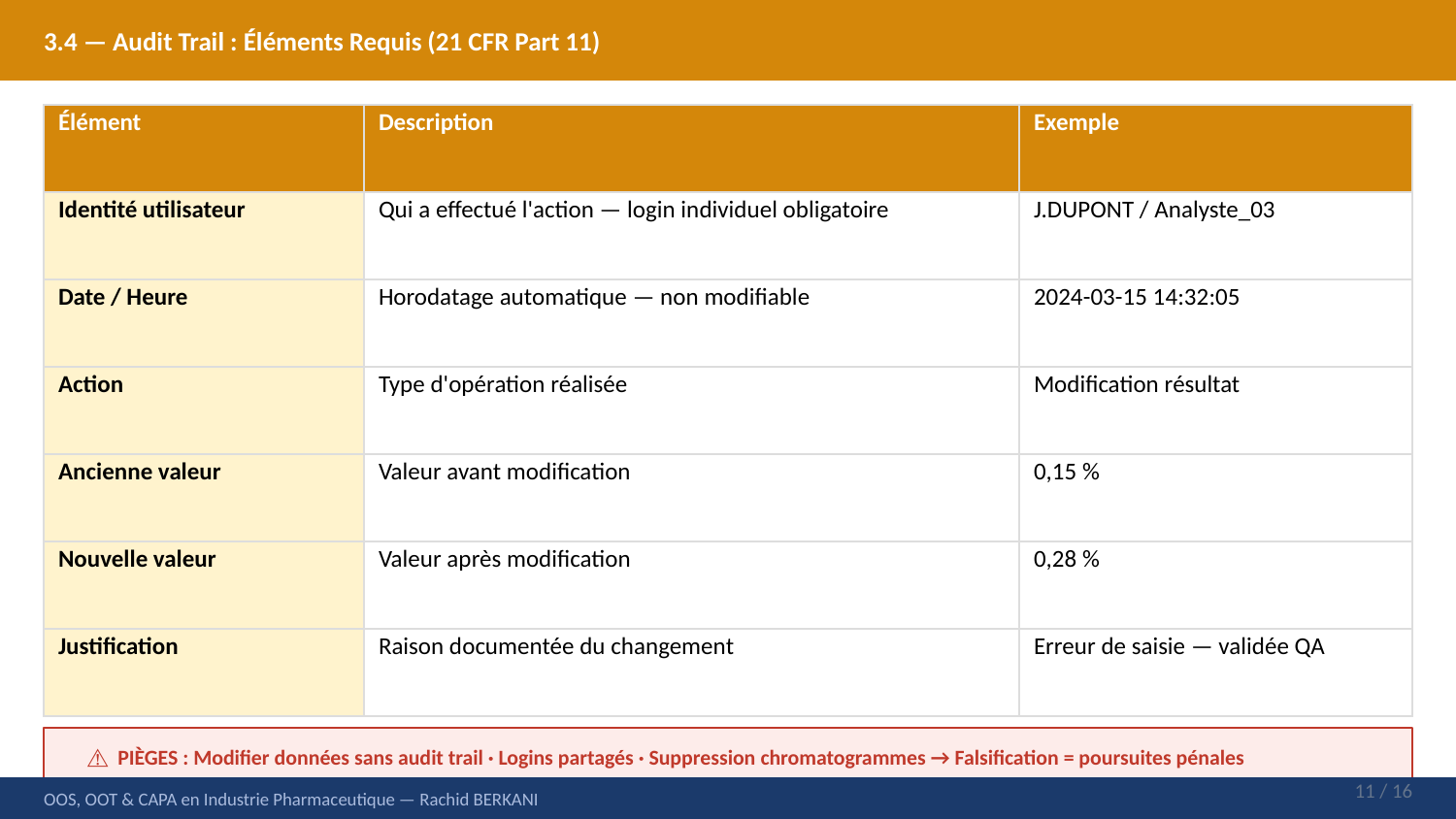

3.4 — Audit Trail : Éléments Requis (21 CFR Part 11)
| Élément | Description | Exemple |
| --- | --- | --- |
| Identité utilisateur | Qui a effectué l'action — login individuel obligatoire | J.DUPONT / Analyste\_03 |
| Date / Heure | Horodatage automatique — non modifiable | 2024-03-15 14:32:05 |
| Action | Type d'opération réalisée | Modification résultat |
| Ancienne valeur | Valeur avant modification | 0,15 % |
| Nouvelle valeur | Valeur après modification | 0,28 % |
| Justification | Raison documentée du changement | Erreur de saisie — validée QA |

⚠  PIÈGES : Modifier données sans audit trail · Logins partagés · Suppression chromatogrammes → Falsification = poursuites pénales
11 / 16

OOS, OOT & CAPA en Industrie Pharmaceutique — Rachid BERKANI